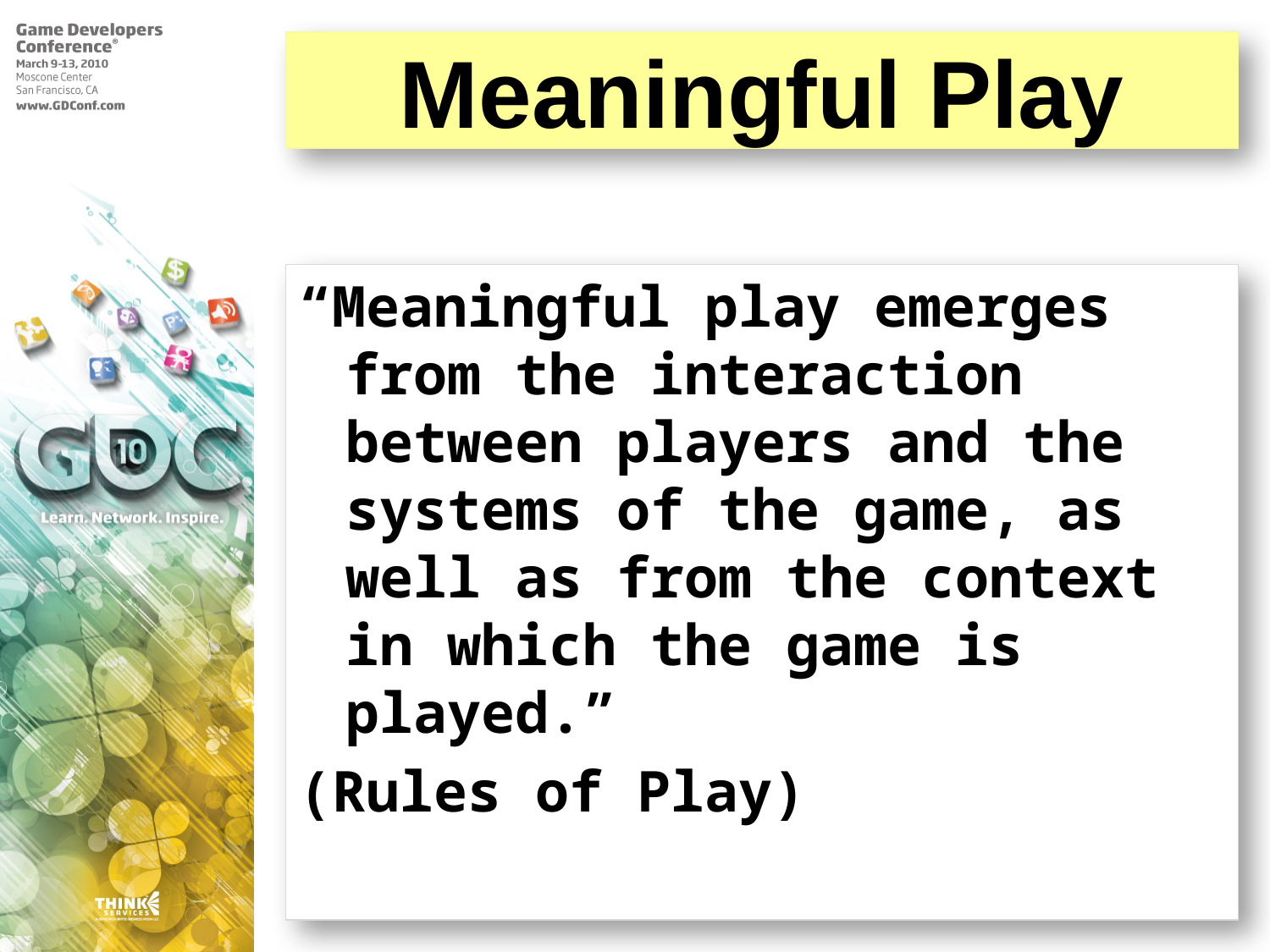

# Meaningful Play
“Meaningful play emerges from the interaction between players and the systems of the game, as well as from the context in which the game is played.”
(Rules of Play)